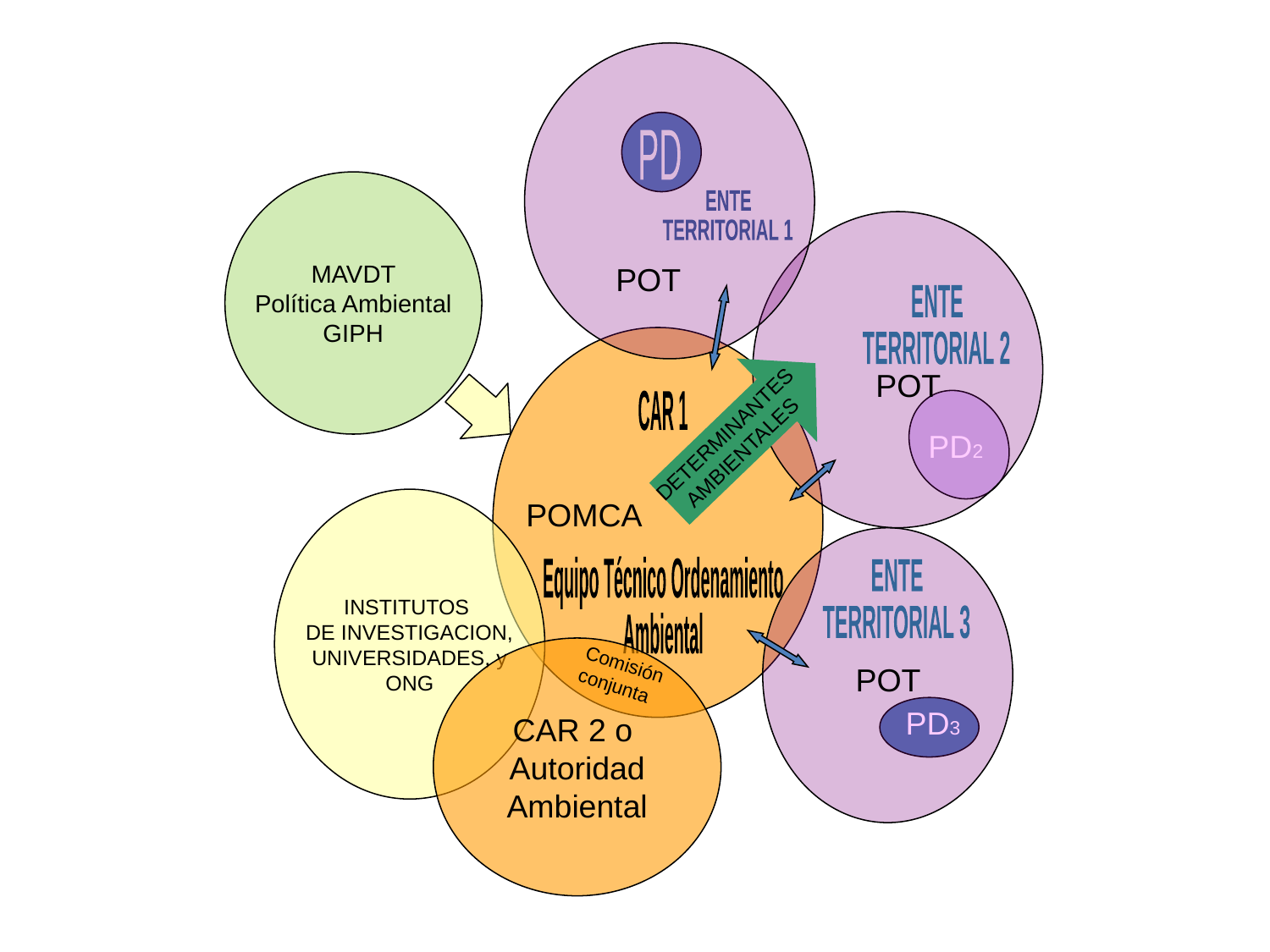

PD
MAVDT
Política Ambiental
GIPH
ENTE
TERRITORIAL 1

POT
ENTE
TERRITORIAL 2

POT
DETERMINANTES
AMBIENTALES

CAR 1

Equipo Técnico Ordenamiento
Ambiental
PGAR
PAT
PD2

INSTITUTOS
DE INVESTIGACION,
UNIVERSIDADES, y
ONG
POMCA

ENTE
TERRITORIAL 3
CAR 2 o
Autoridad
Ambiental

Comisión
conjunta
POT

PD3